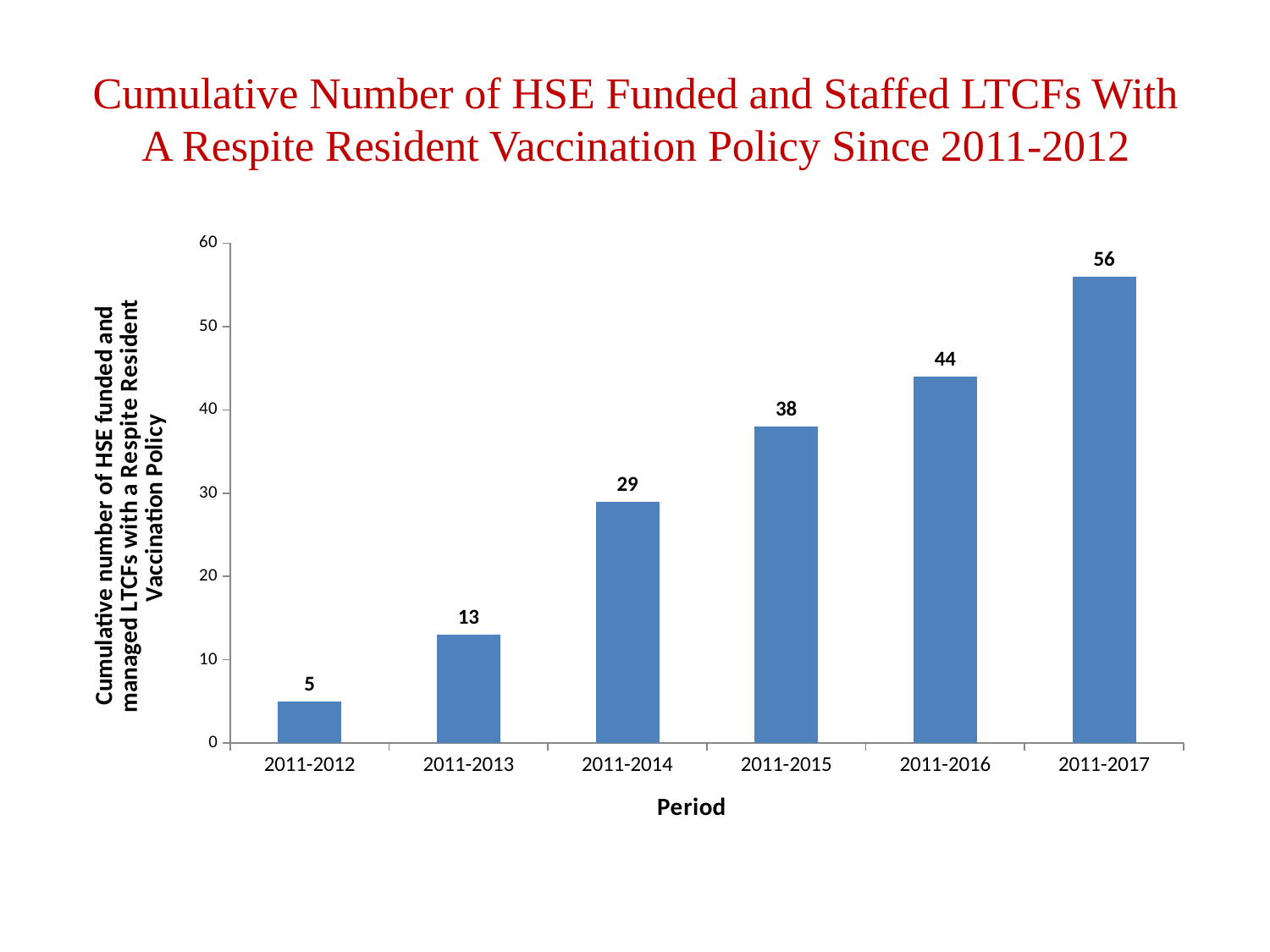

# Cumulative Number of HSE Funded and Staffed LTCFs With A Respite Resident Vaccination Policy Since 2011-2012

### Chart

| Category |  |
|---|---|
| 2011-2012 | 5.0 |
| 2011-2013 | 13.0 |
| 2011-2014 | 29.0 |
| 2011-2015 | 38.0 |
| 2011-2016 | 44.0 |
| 2011-2017 | 56.0 |